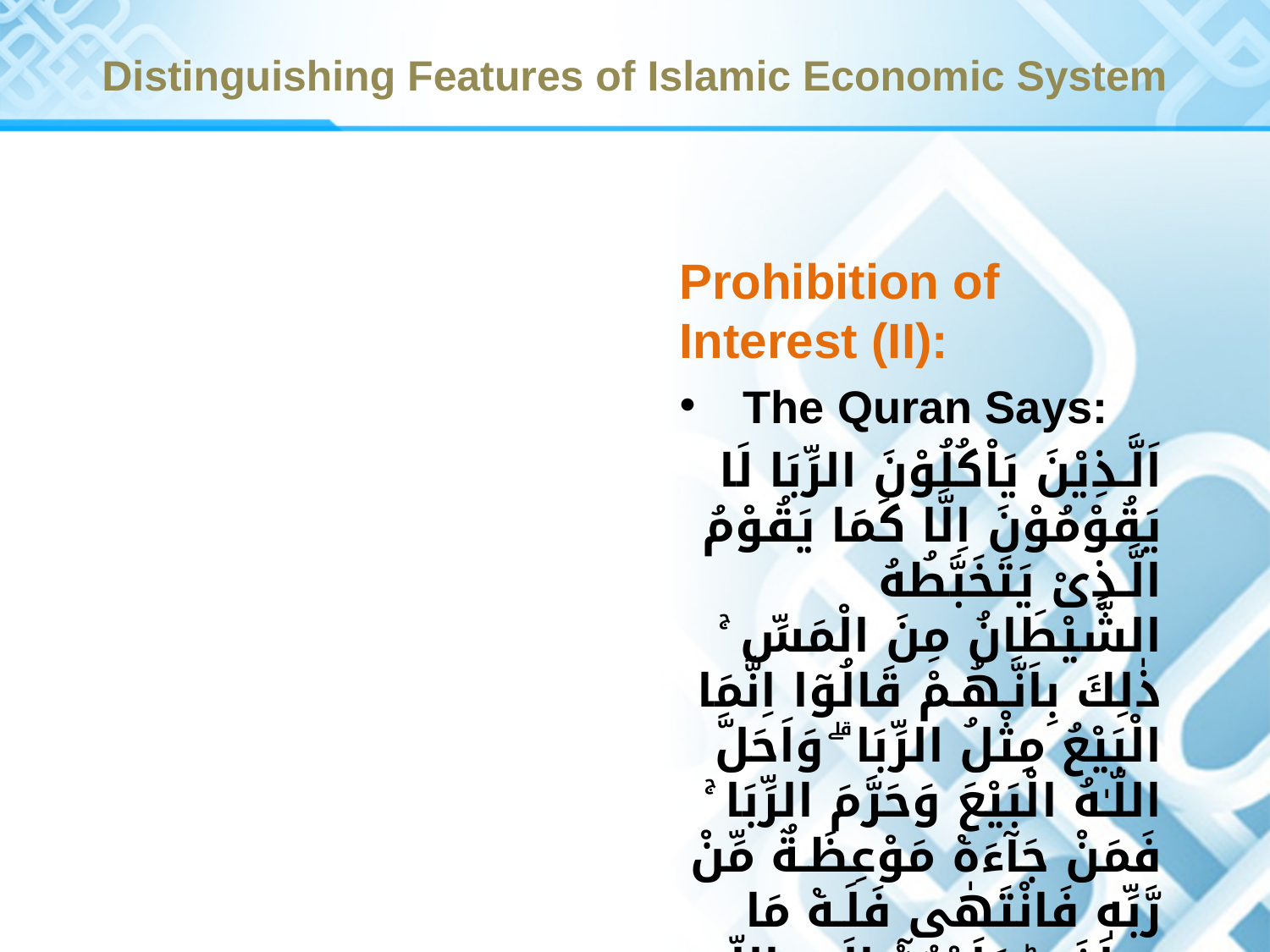

Distinguishing Features of Islamic Economic System
Prohibition of Interest (II):
The Quran Says:
اَلَّـذِيْنَ يَاْكُلُوْنَ الرِّبَا لَا يَقُوْمُوْنَ اِلَّا كَمَا يَقُوْمُ الَّـذِىْ يَتَخَبَّطُهُ الشَّيْطَانُ مِنَ الْمَسِّ ۚ ذٰلِكَ بِاَنَّـهُـمْ قَالُوٓا اِنَّمَا الْبَيْعُ مِثْلُ الرِّبَا ۗ وَاَحَلَّ اللّـٰهُ الْبَيْعَ وَحَرَّمَ الرِّبَا ۚ فَمَنْ جَآءَهٝ مَوْعِظَـةٌ مِّنْ رَّبِّهٖ فَانْتَهٰى فَلَـهٝ مَا سَلَفَ ؕ وَاَمْرُهٝٓ اِلَى اللّـٰهِ ۖ وَمَنْ عَادَ فَاُولٰٓئِكَ اَصْحَابُ النَّارِ ۖ هُـمْ فِيْـهَا خَالِـدُوْنَ